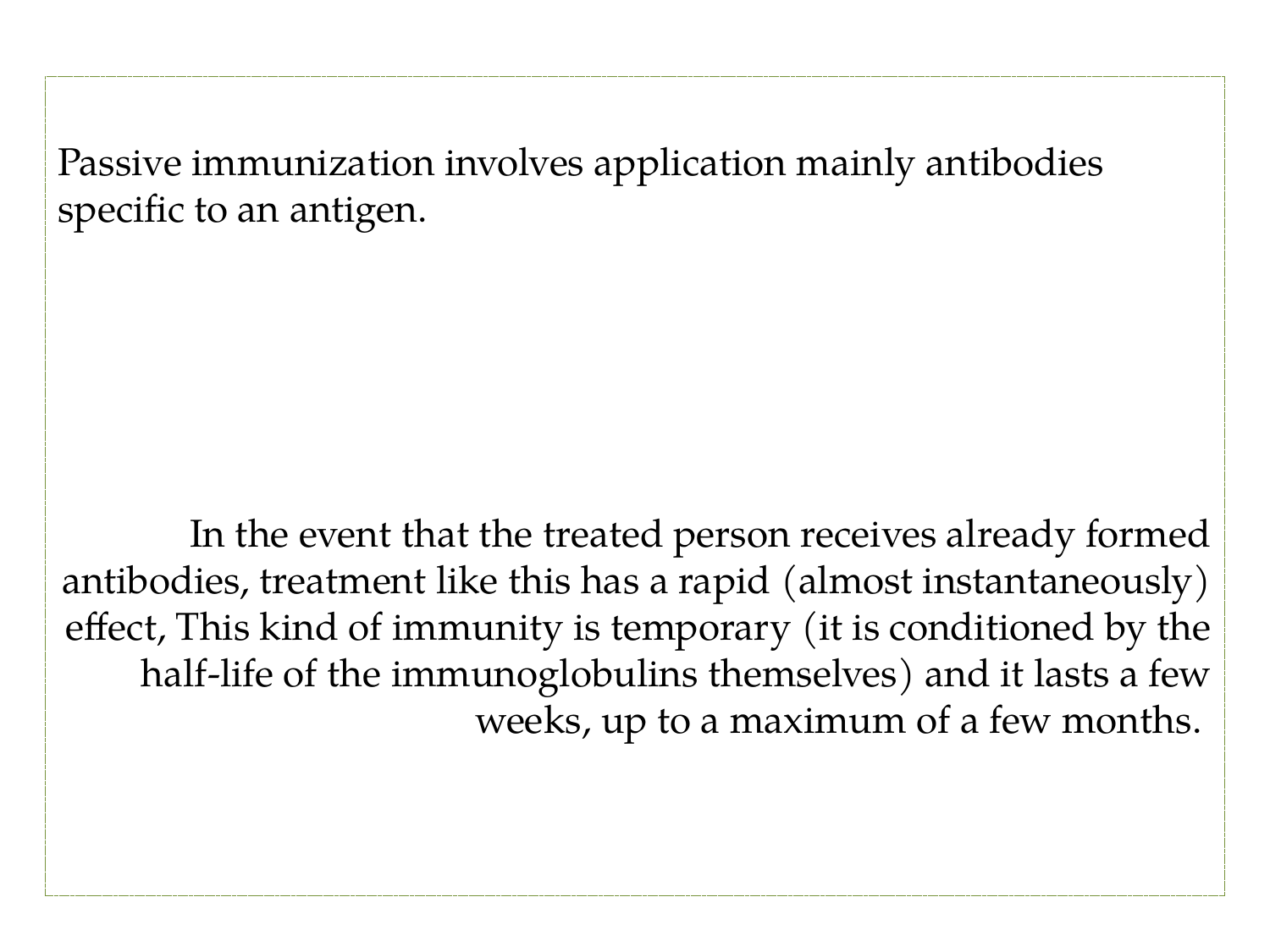

Passive immunization involves application mainly antibodies specific to an antigen.

In the event that the treated person receives already formed antibodies, treatment like this has a rapid (almost instantaneously) effect, This kind of immunity is temporary (it is conditioned by the half-life of the immunoglobulins themselves) and it lasts a few weeks, up to a maximum of a few months.